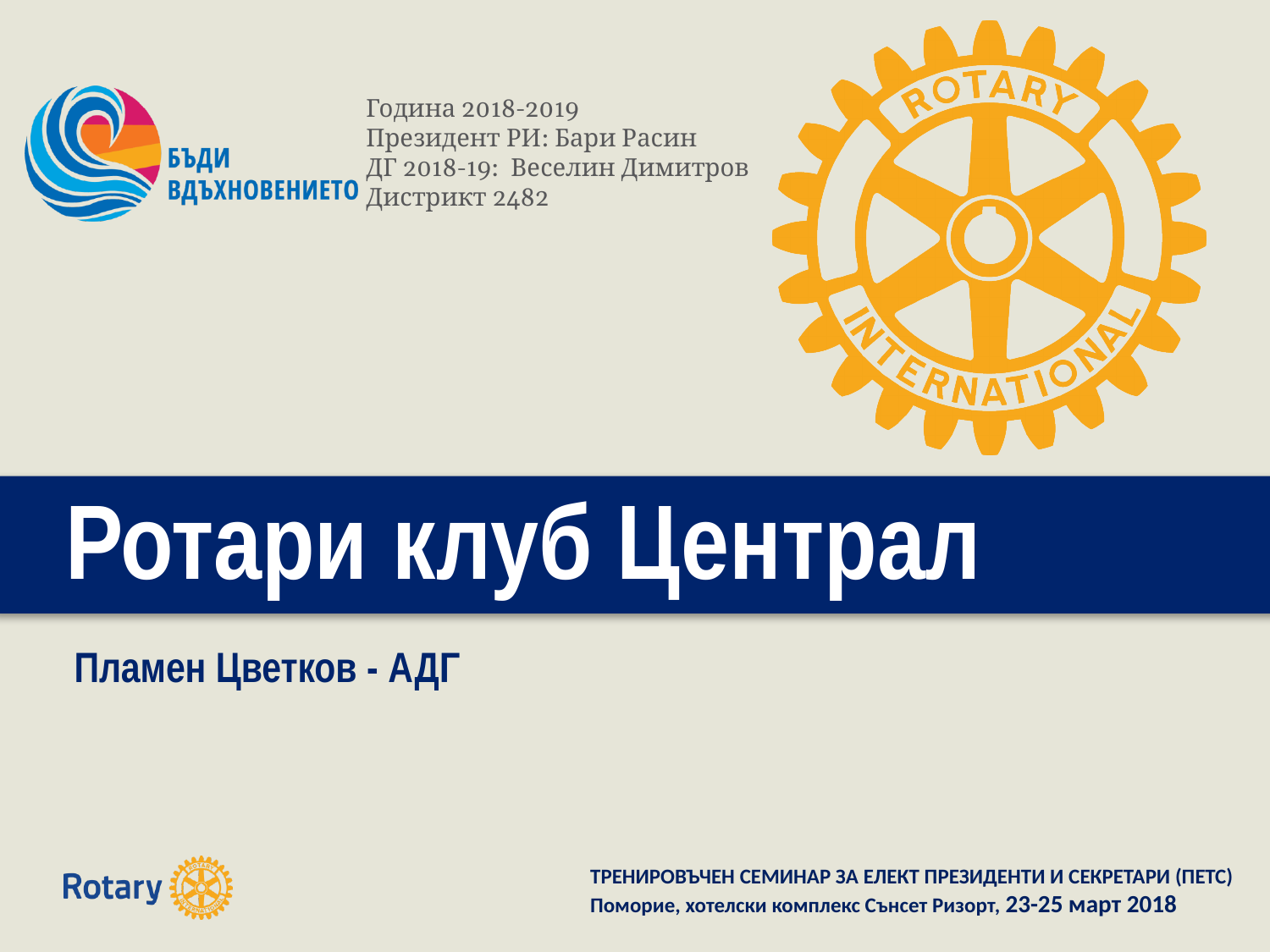

# Ротари клуб Централ
Пламен Цветков - АДГ